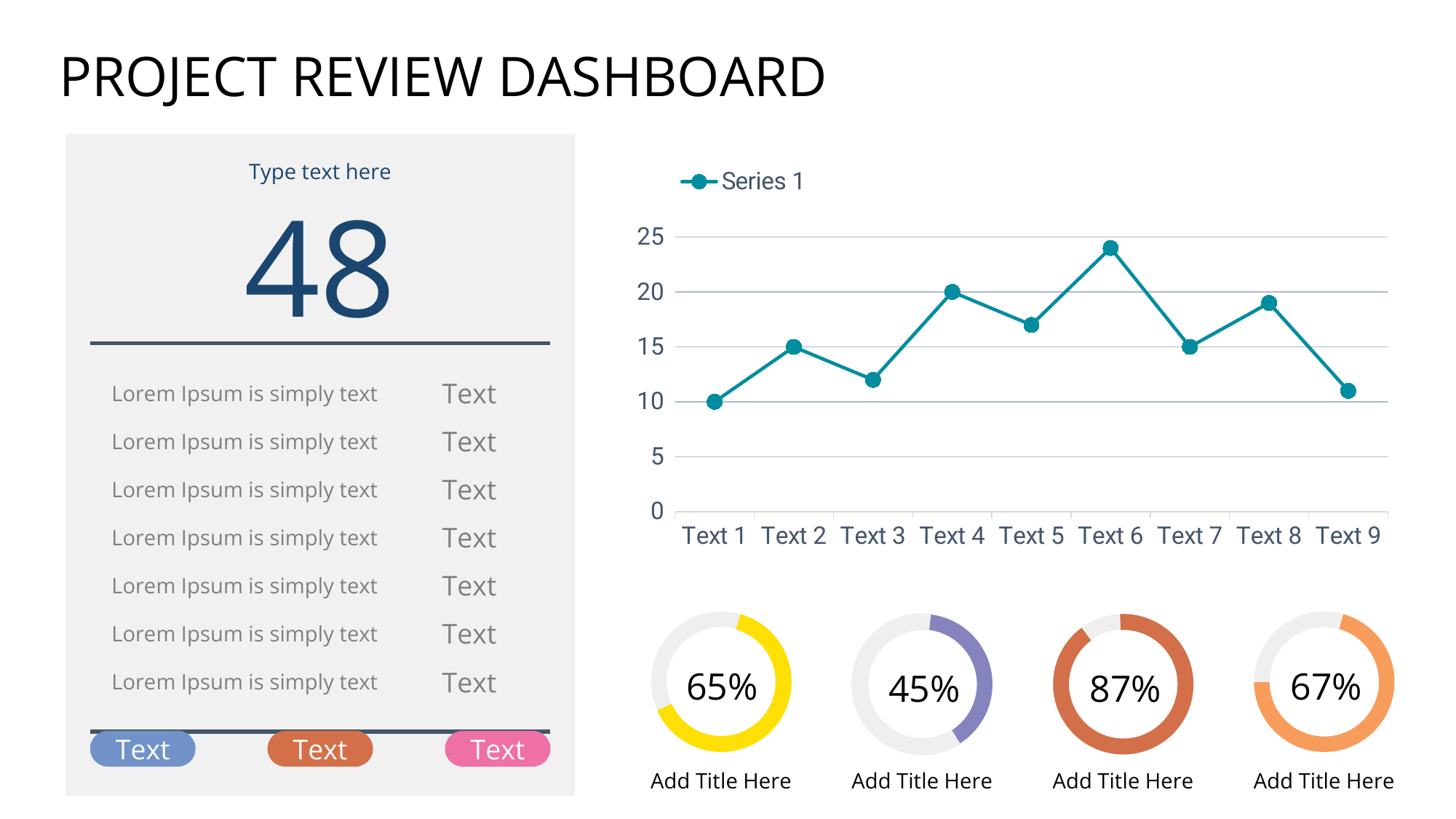

# PROJECT REVIEW DASHBOARD

### Chart

| Category | Series 1 |
|---|---|
| Text 1 | 10.0 |
| Text 2 | 15.0 |
| Text 3 | 12.0 |
| Text 4 | 20.0 |
| Text 5 | 17.0 |
| Text 6 | 24.0 |
| Text 7 | 15.0 |
| Text 8 | 19.0 |
| Text 9 | 11.0 |

65%
Add Title Here

67%
Add Title Here

45%
Add Title Here

87%
Add Title Here
Type text here
48
|  |  |
| --- | --- |
| Lorem Ipsum is simply text | Text |
| Lorem Ipsum is simply text | Text |
| Lorem Ipsum is simply text | Text |
| Lorem Ipsum is simply text | Text |
| Lorem Ipsum is simply text | Text |
| Lorem Ipsum is simply text | Text |
| Lorem Ipsum is simply text | Text |
|  |  |
Text
Text
Text